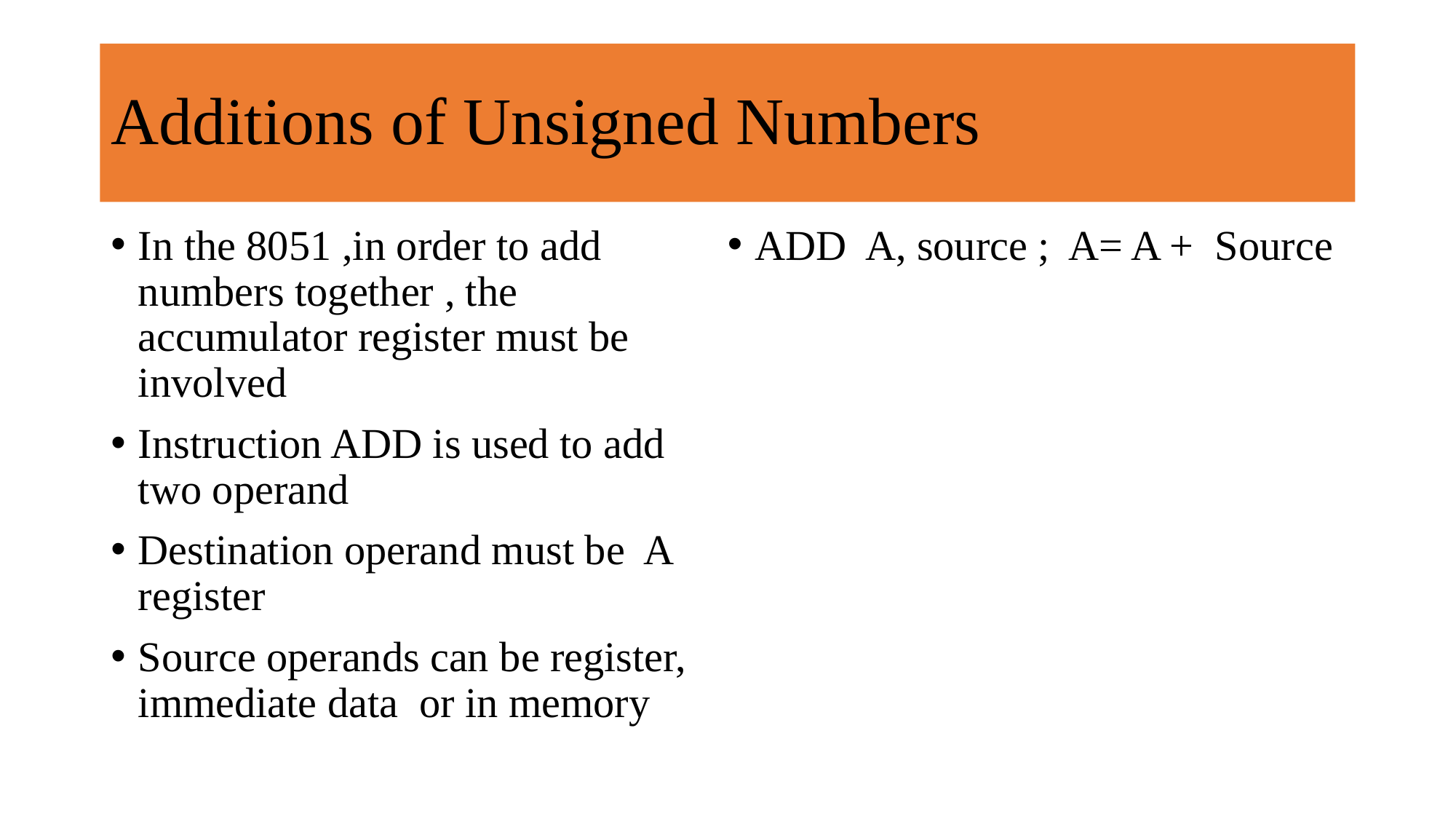

# Additions of Unsigned Numbers
In the 8051 ,in order to add numbers together , the accumulator register must be involved
Instruction ADD is used to add two operand
Destination operand must be  A register
Source operands can be register, immediate data  or in memory

ADD  A, source ;  A= A +  Source